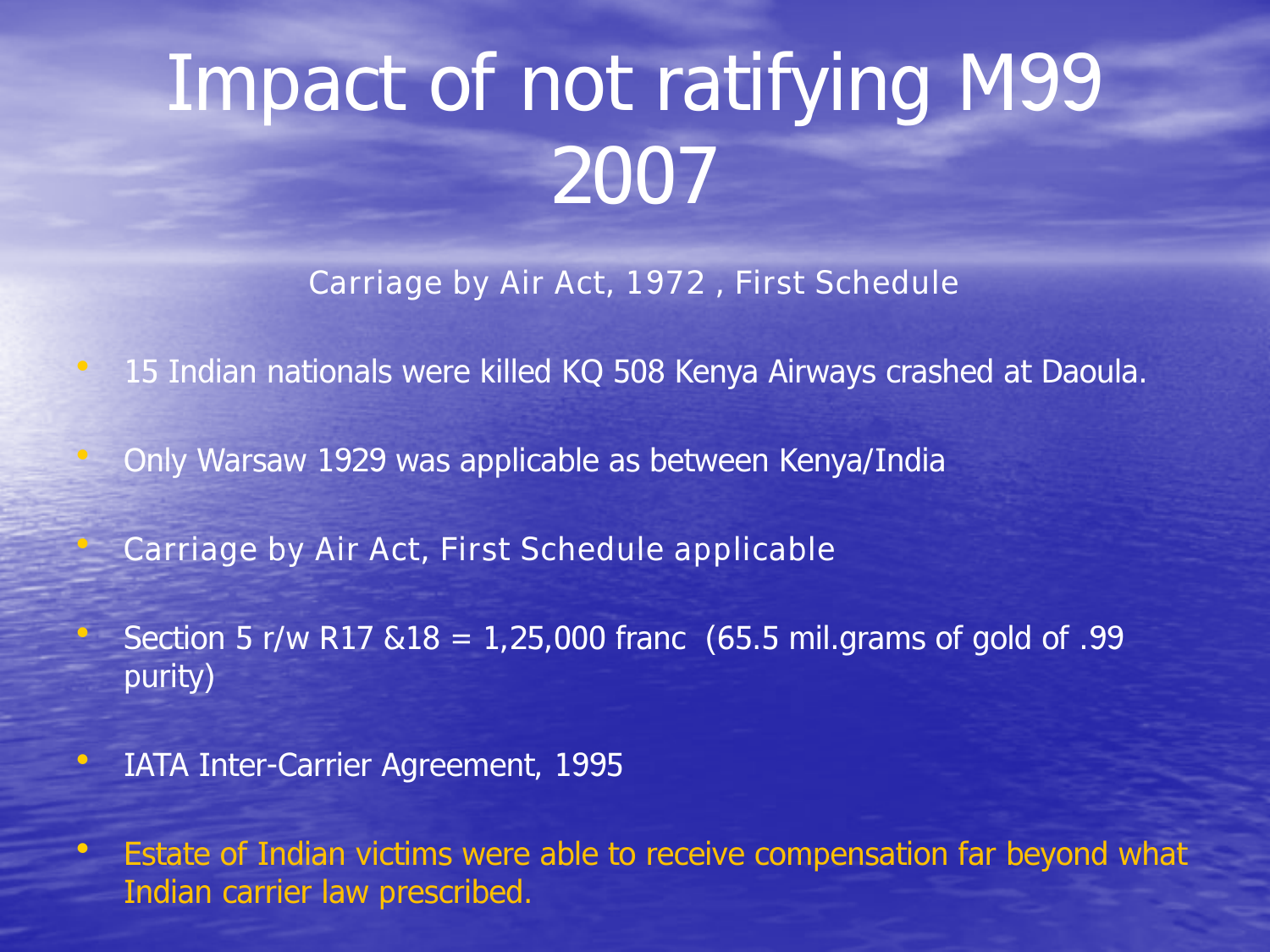

# Impact of not ratifying M99 2007

Carriage by Air Act, 1972 , First Schedule

15 Indian nationals were killed KQ 508 Kenya Airways crashed at Daoula.

Only Warsaw 1929 was applicable as between Kenya/India

Carriage by Air Act, First Schedule applicable

Section 5 r/w R17 &18 = 1,25,000 franc  (65.5 mil.grams of gold of .99 purity)

IATA Inter-Carrier Agreement, 1995

Estate of Indian victims were able to receive compensation far beyond what Indian carrier law prescribed.